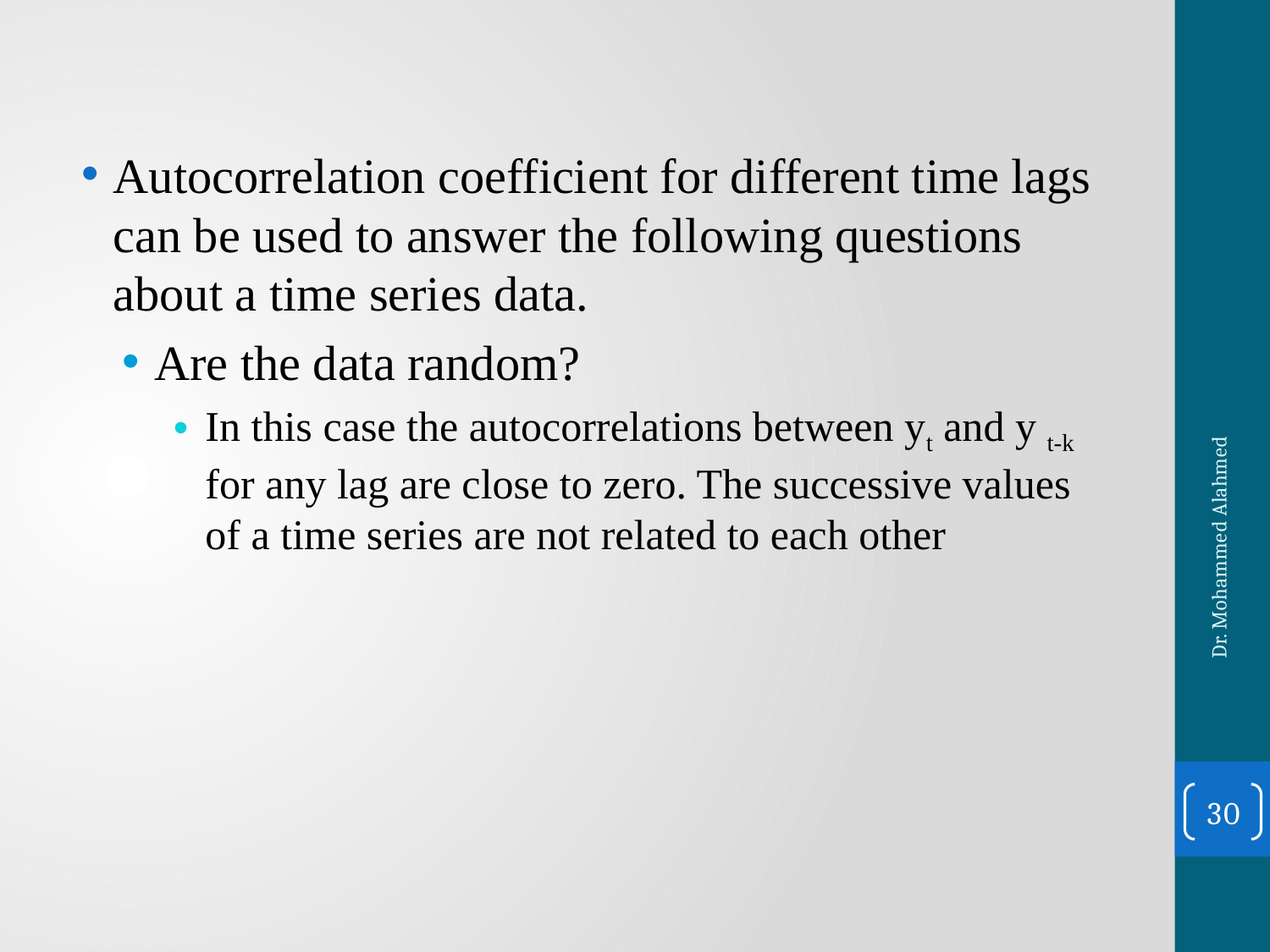

Autocorrelation coefficient for different time lags can be used to answer the following questions about a time series data.
Are the data random?
In this case the autocorrelations between yt and y t-k for any lag are close to zero. The successive values of a time series are not related to each other
Dr. Mohammed Alahmed
30